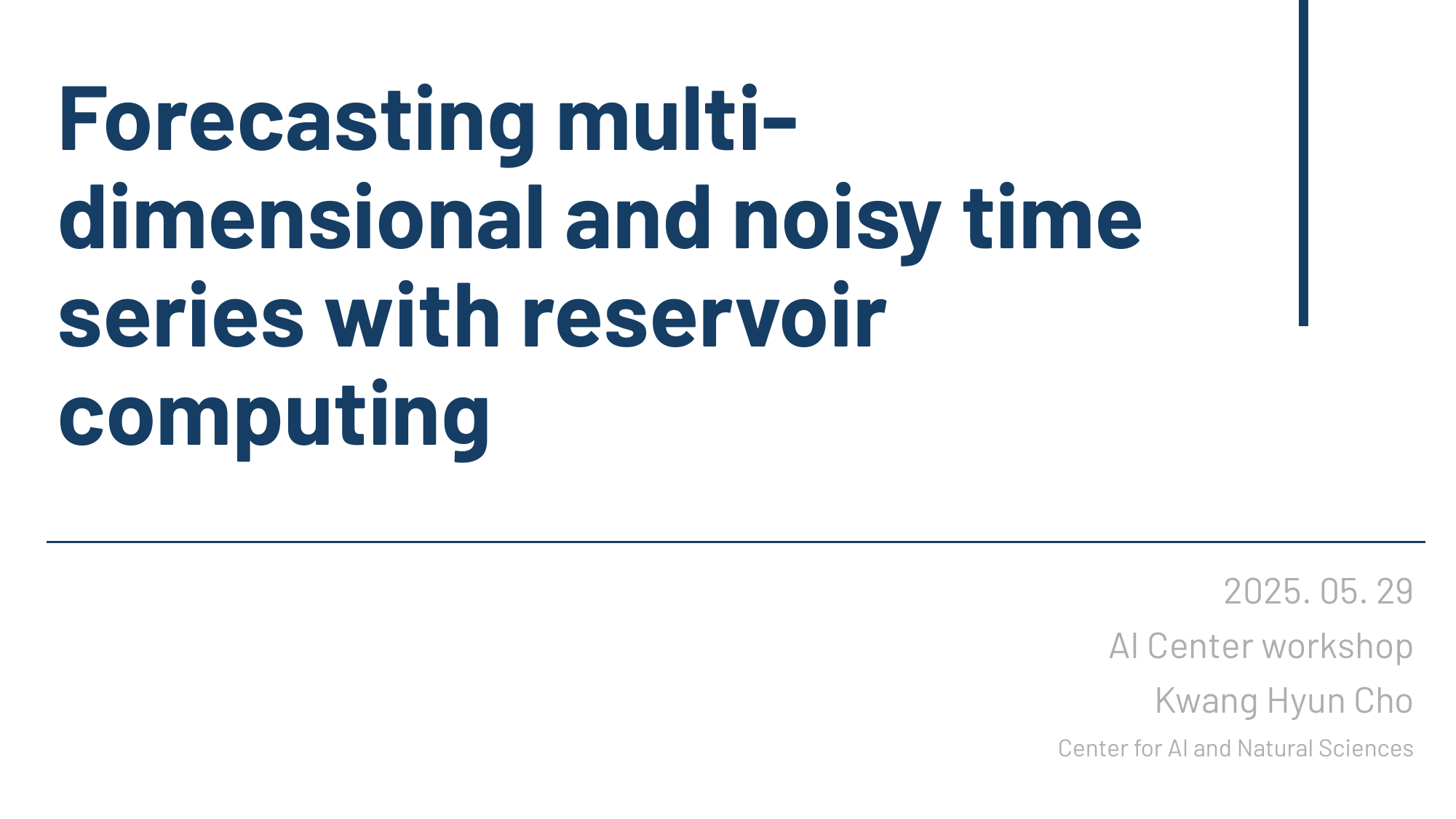

# Forecasting multi-dimensional and noisy time series with reservoir computing
2025. 05. 29
AI Center workshop
Kwang Hyun Cho
Center for AI and Natural Sciences